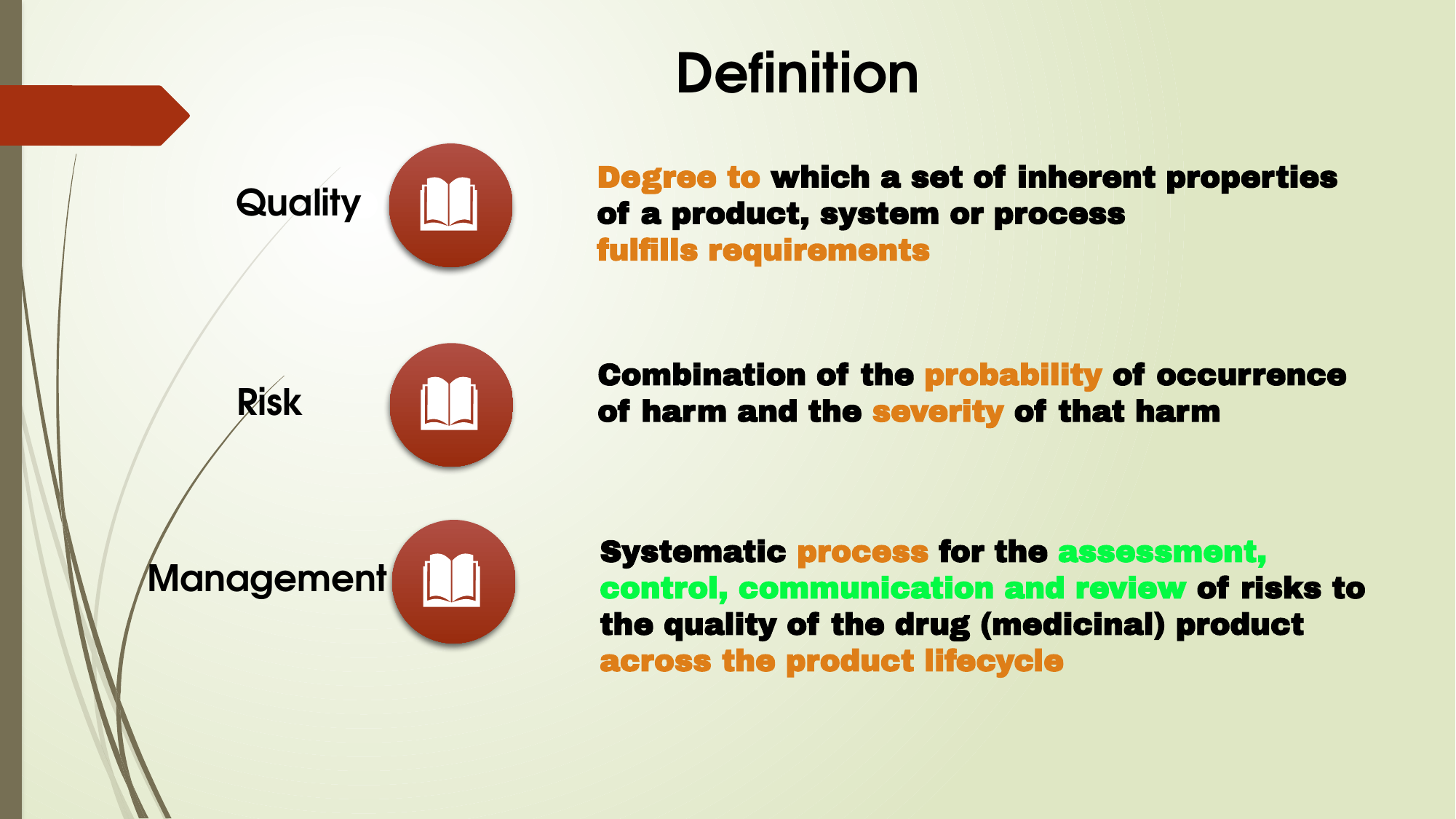

Definition

Degree to which a set of inherent properties of a product, system or process
fulfills requirements
Quality

Combination of the probability of occurrence of harm and the severity of that harm
Risk

Systematic process for the assessment,
control, communication and review of risks to the quality of the drug (medicinal) product
across the product lifecycle
Management